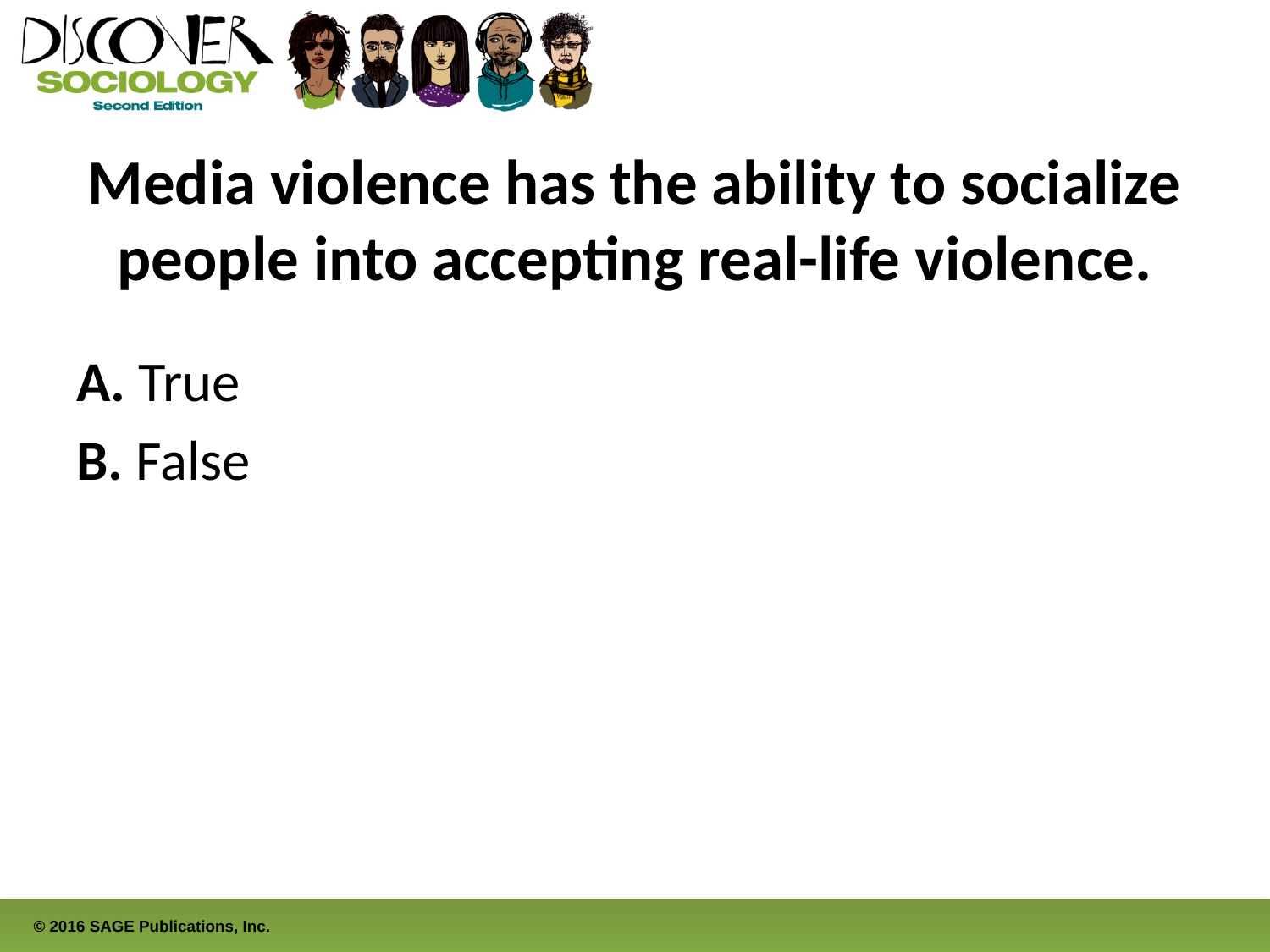

# Media violence has the ability to socialize people into accepting real-life violence.
A. True
B. False